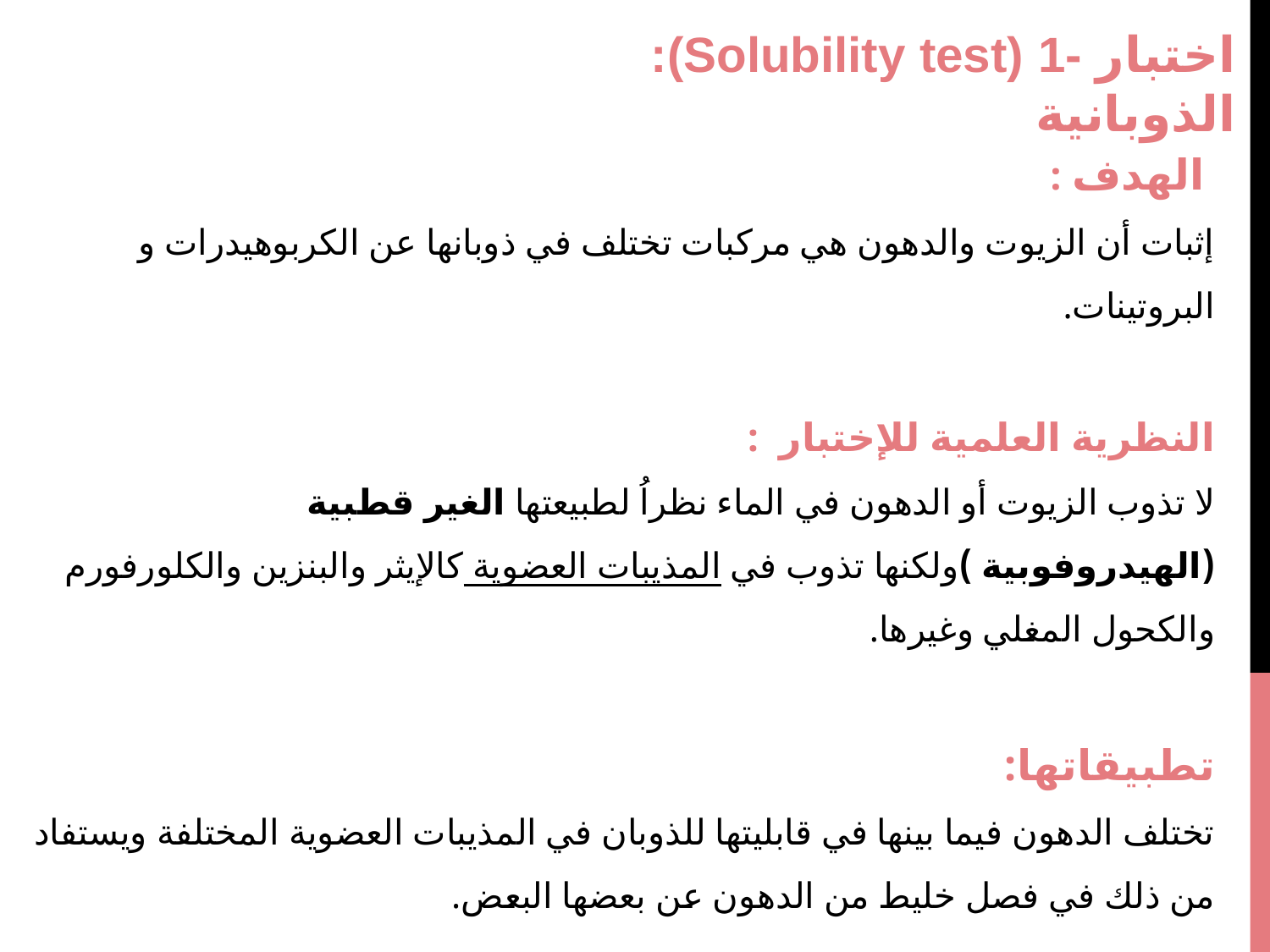

:(Solubility test) 1- اختبار الذوبانية
 الهدف :
إثبات أن الزيوت والدهون هي مركبات تختلف في ذوبانها عن الكربوهيدرات و البروتينات.

النظرية العلمية للإختبار  :
لا تذوب الزيوت أو الدهون في الماء نظراُ لطبيعتها الغير قطبية (الهيدروفوبية )ولكنها تذوب في المذيبات العضوية كالإيثر والبنزين والكلورفورم والكحول المغلي وغيرها.

تطبيقاتها:
تختلف الدهون فيما بينها في قابليتها للذوبان في المذيبات العضوية المختلفة ويستفاد من ذلك في فصل خليط من الدهون عن بعضها البعض.